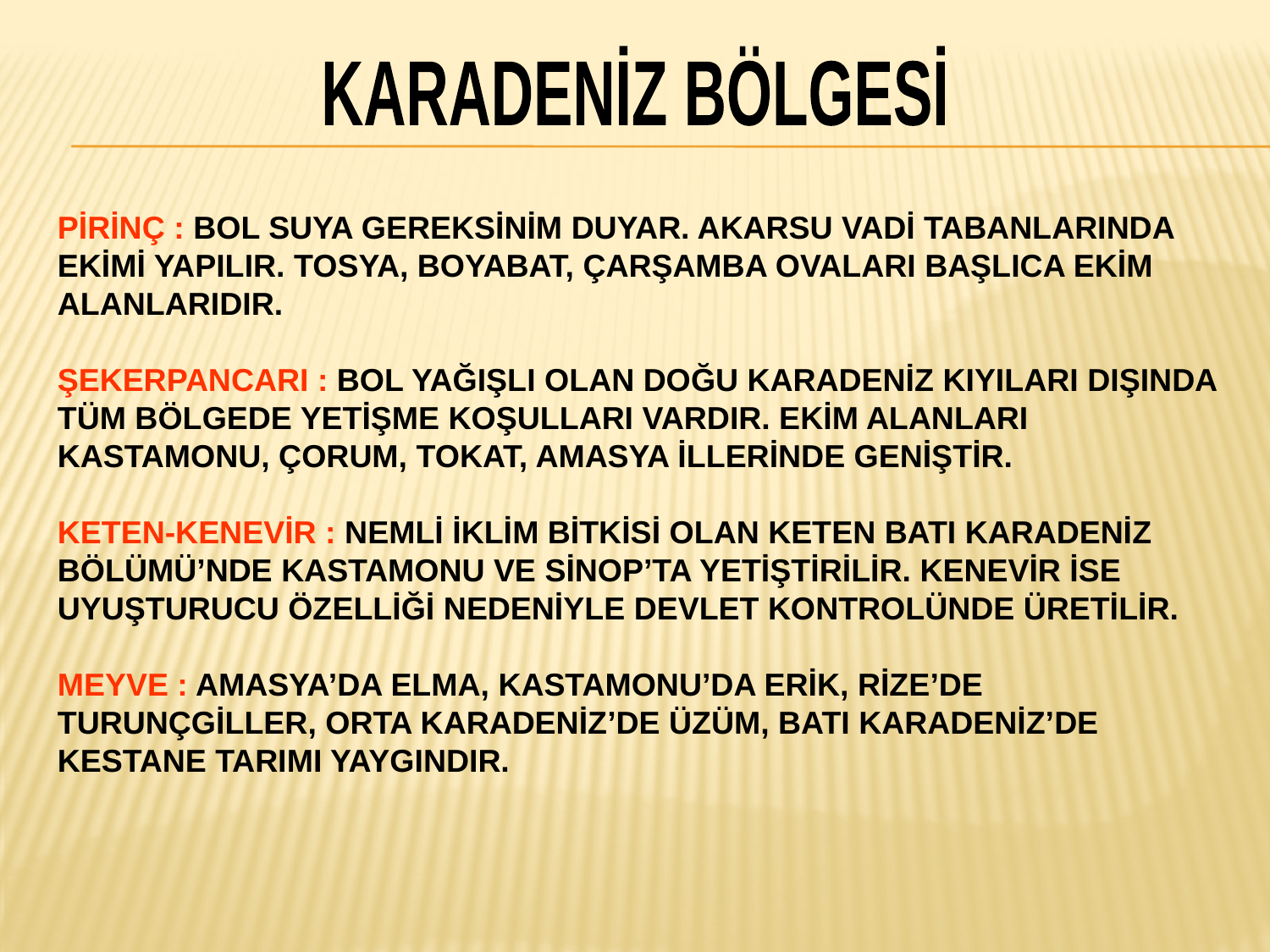

KARADENİZ BÖLGESİ

PİRİNÇ : BOL SUYA GEREKSİNİM DUYAR. AKARSU VADİ TABANLARINDA EKİMİ YAPILIR. TOSYA, BOYABAT, ÇARŞAMBA OVALARI BAŞLICA EKİM ALANLARIDIR.
ŞEKERPANCARI : BOL YAĞIŞLI OLAN DOĞU KARADENİZ KIYILARI DIŞINDA TÜM BÖLGEDE YETİŞME KOŞULLARI VARDIR. EKİM ALANLARI KASTAMONU, ÇORUM, TOKAT, AMASYA İLLERİNDE GENİŞTİR.
KETEN-KENEVİR : NEMLİ İKLİM BİTKİSİ OLAN KETEN BATI KARADENİZ BÖLÜMÜ’NDE KASTAMONU VE SİNOP’TA YETİŞTİRİLİR. KENEVİR İSE UYUŞTURUCU ÖZELLİĞİ NEDENİYLE DEVLET KONTROLÜNDE ÜRETİLİR.
MEYVE : AMASYA’DA ELMA, KASTAMONU’DA ERİK, RİZE’DE TURUNÇGİLLER, ORTA KARADENİZ’DE ÜZÜM, BATI KARADENİZ’DE KESTANE TARIMI YAYGINDIR.